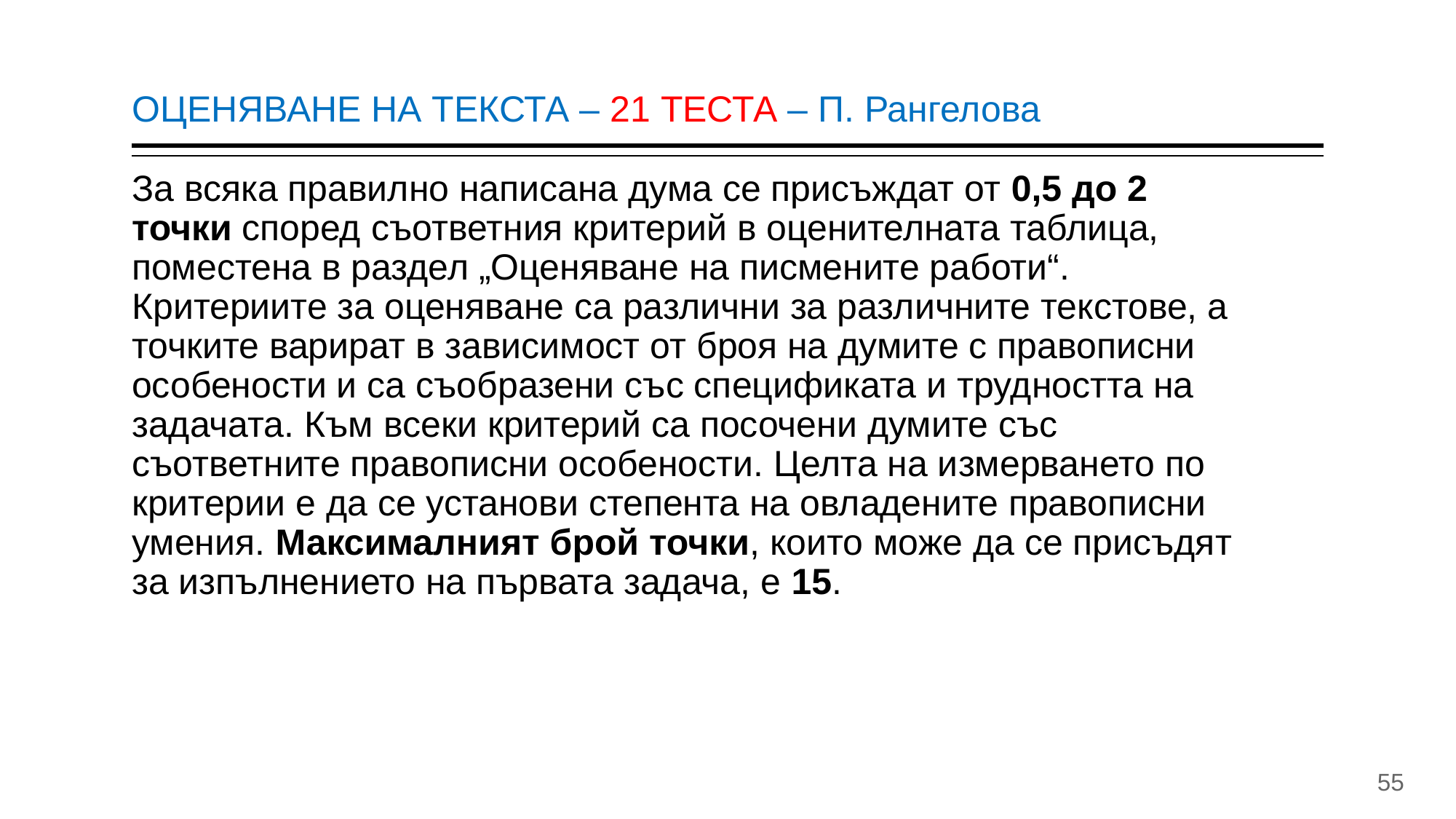

# ОЦЕНЯВАНЕ НА ТЕКСТА – 21 ТЕСТА – П. Рангелова
За всяка правилно написана дума се присъждат от 0,5 до 2 точки според съответния критерий в оценителната таблица, поместена в раздел „Оценяване на писмените работи“. Критериите за оценяване са различни за различните текстове, а точките варират в зависимост от броя на думите с правописни особености и са съобразени със спецификата и трудността на задачата. Към всеки критерий са посочени думите със съответните правописни особености. Целта на измерването по критерии е да се установи степента на овладените правописни умения. Максималният брой точки, които може да се присъдят за изпълнението на първата задача, е 15.

55